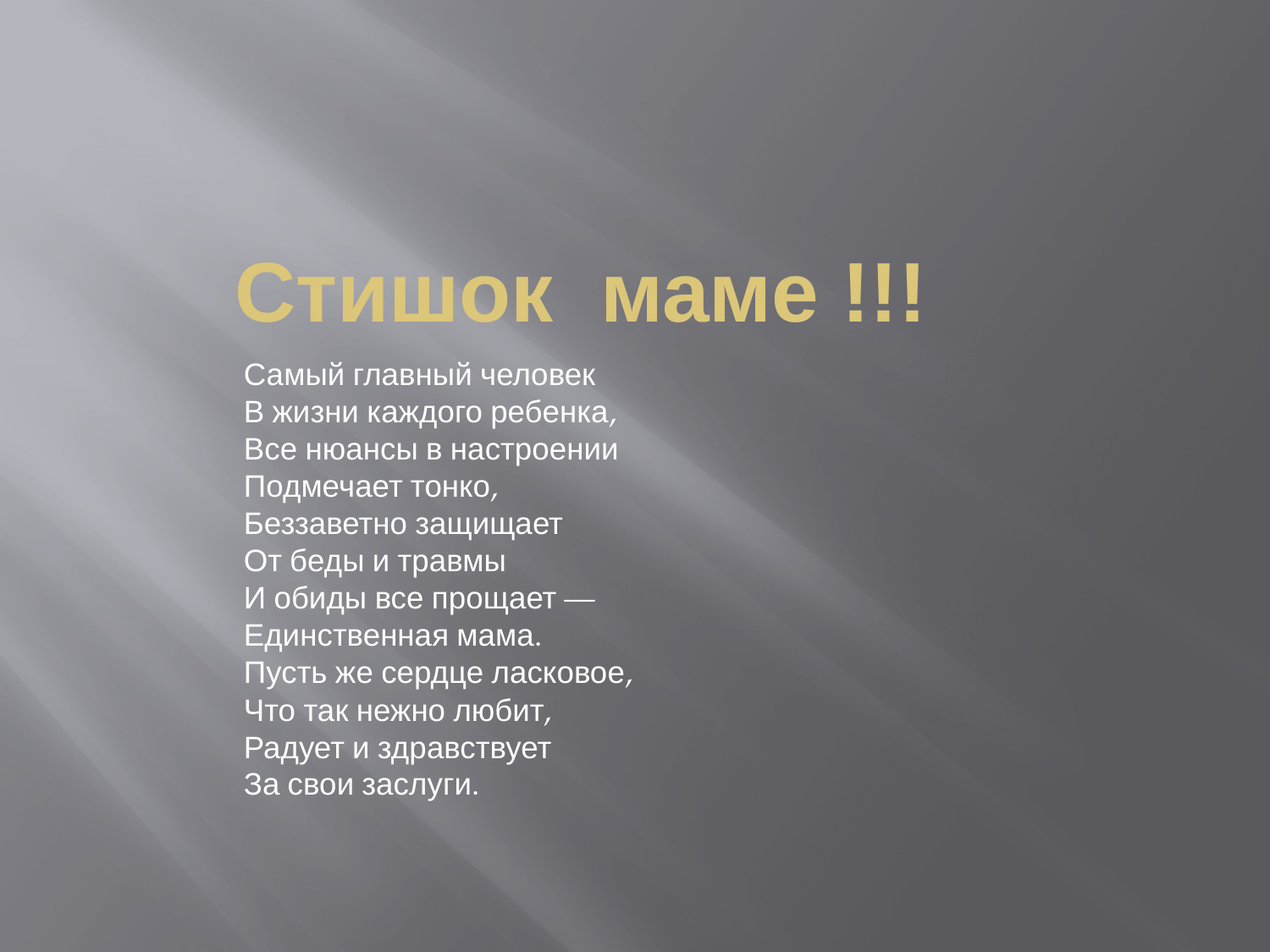

# Стишок  маме !!!
Самый главный человек
В жизни каждого ребенка,
Все нюансы в настроении
Подмечает тонко,
Беззаветно защищает
От беды и травмы
И обиды все прощает —
Единственная мама.
Пусть же сердце ласковое,
Что так нежно любит,
Радует и здравствует
За свои заслуги.